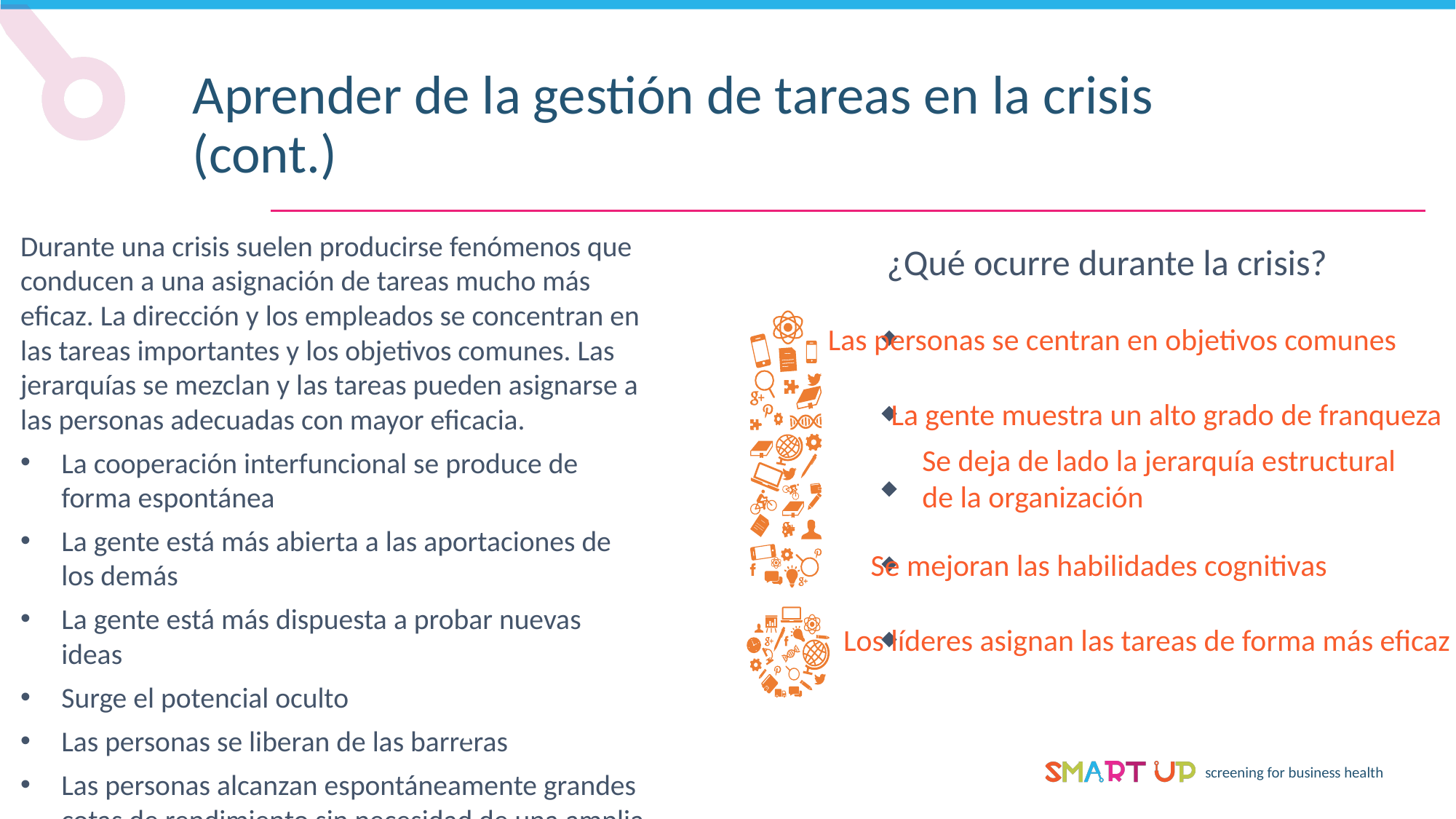

Aprender de la gestión de tareas en la crisis (cont.)
Durante una crisis suelen producirse fenómenos que conducen a una asignación de tareas mucho más eficaz. La dirección y los empleados se concentran en las tareas importantes y los objetivos comunes. Las jerarquías se mezclan y las tareas pueden asignarse a las personas adecuadas con mayor eficacia.
La cooperación interfuncional se produce de forma espontánea
La gente está más abierta a las aportaciones de los demás
La gente está más dispuesta a probar nuevas ideas
Surge el potencial oculto
Las personas se liberan de las barreras
Las personas alcanzan espontáneamente grandes cotas de rendimiento sin necesidad de una amplia planificación de la gestión
¿Qué ocurre durante la crisis?

Las personas se centran en objetivos comunes

La gente muestra un alto grado de franqueza

Se deja de lado la jerarquía estructural de la organización

Se mejoran las habilidades cognitivas

Los líderes asignan las tareas de forma más eficaz

I